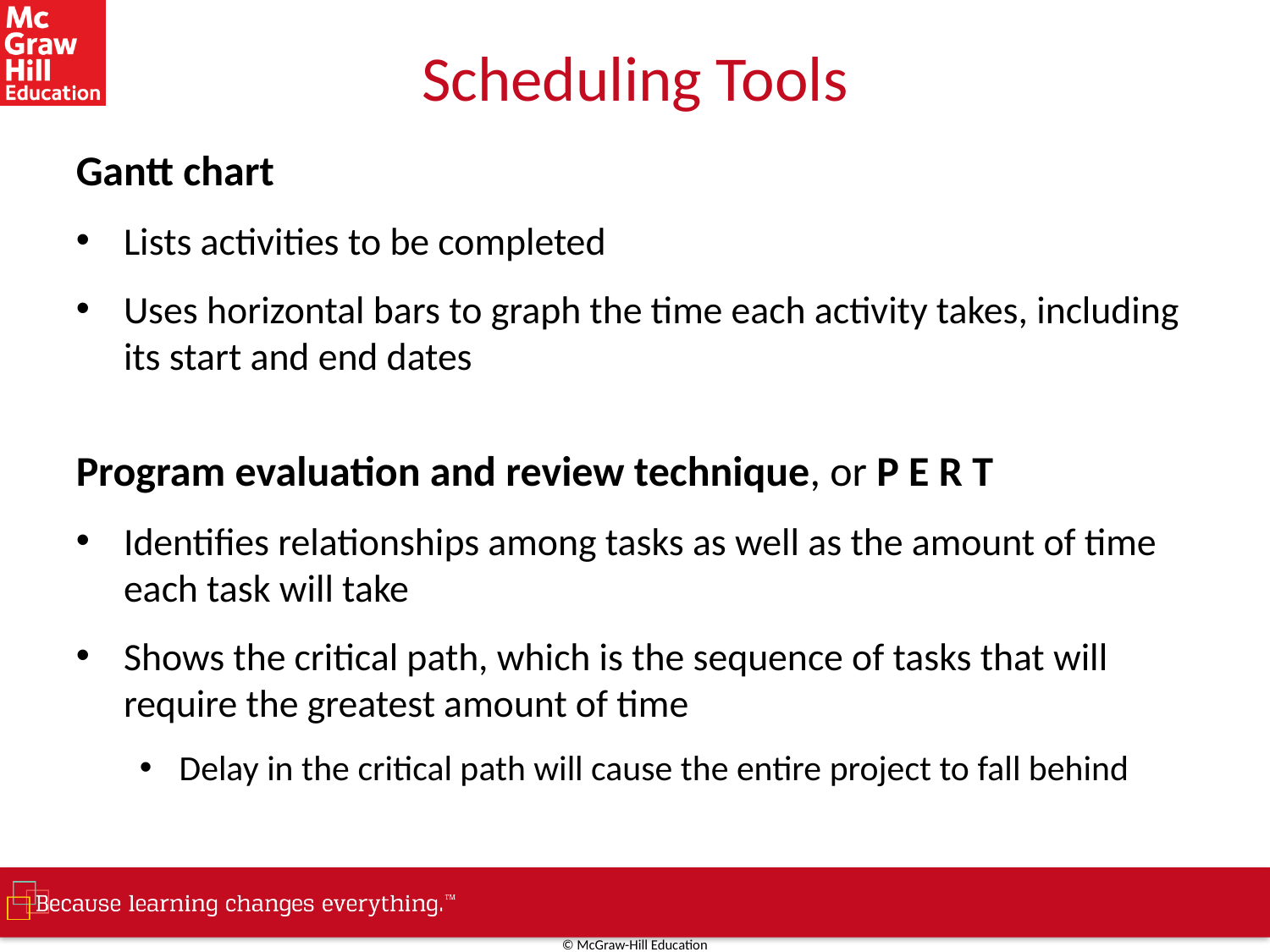

# Scheduling Tools
Gantt chart
Lists activities to be completed
Uses horizontal bars to graph the time each activity takes, including its start and end dates

Program evaluation and review technique, or P E R T
Identifies relationships among tasks as well as the amount of time each task will take
Shows the critical path, which is the sequence of tasks that will require the greatest amount of time
Delay in the critical path will cause the entire project to fall behind